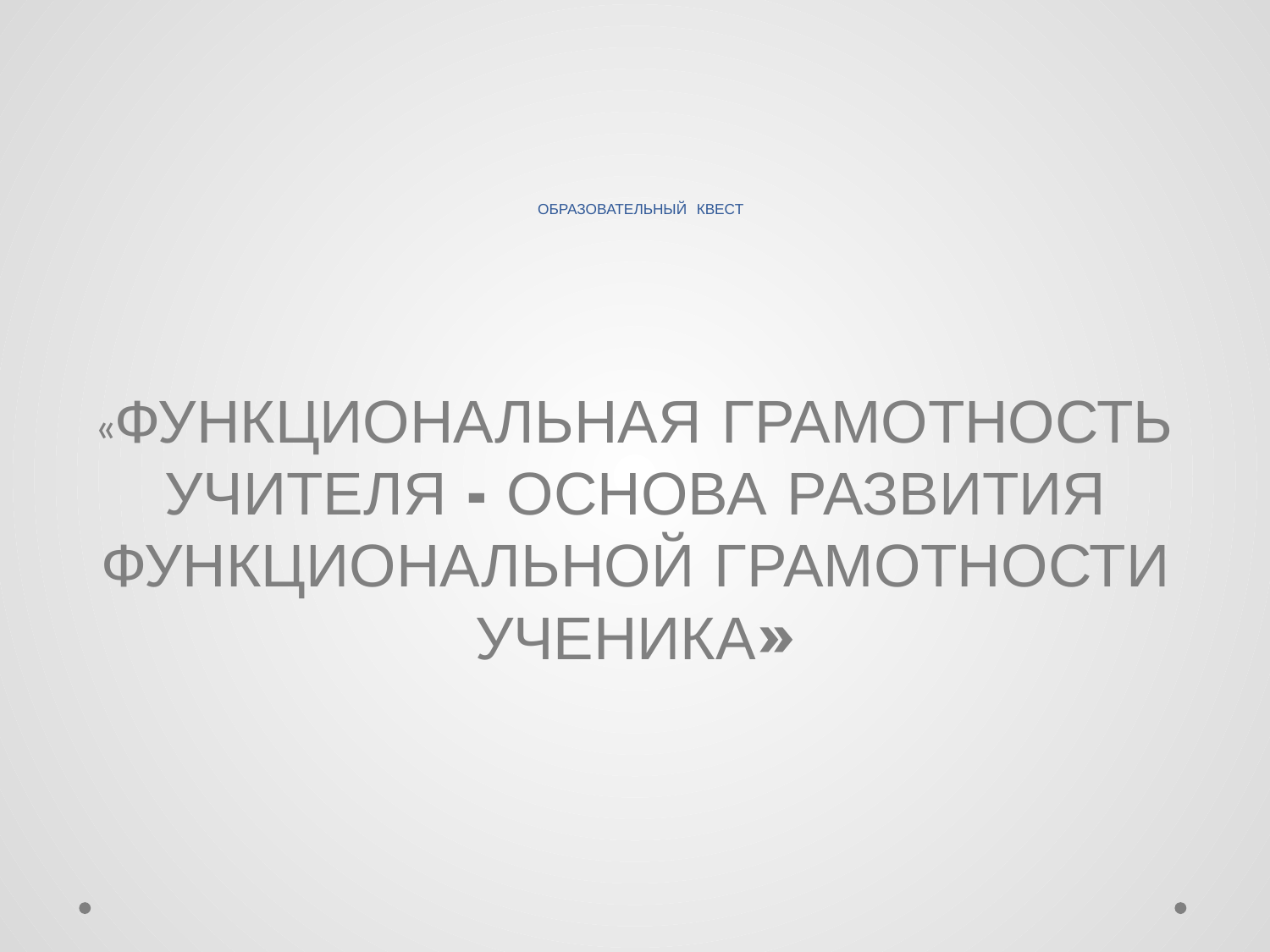

# ОБРАЗОВАТЕЛЬНЫЙ  КВЕСТ
«ФУНКЦИОНАЛЬНАЯ ГРАМОТНОСТЬ УЧИТЕЛЯ - ОСНОВА РАЗВИТИЯ ФУНКЦИОНАЛЬНОЙ ГРАМОТНОСТИ УЧЕНИКА»